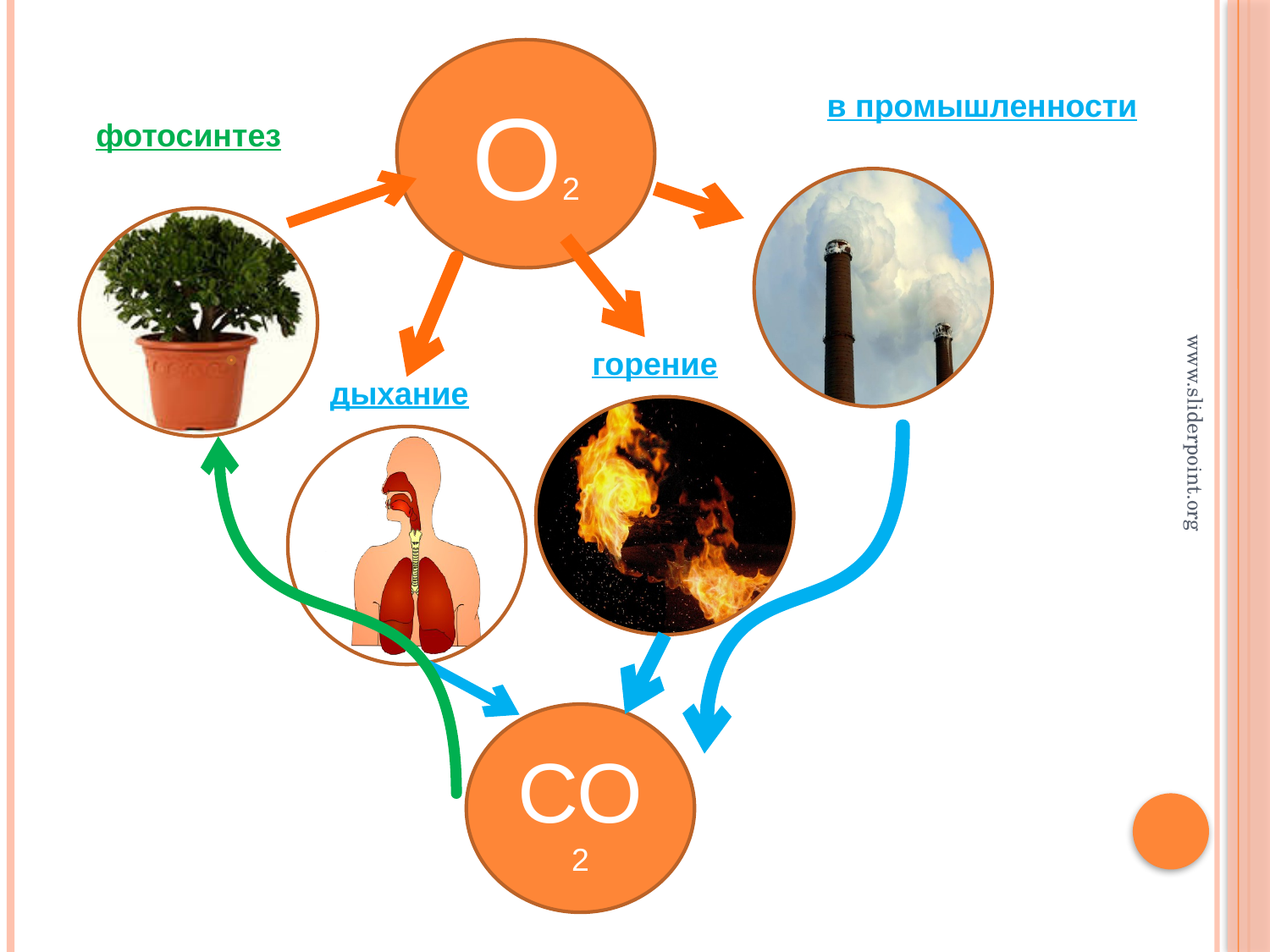

О2
в промышленности
фотосинтез

горение

дыхание

www.sliderpoint.org
СО2